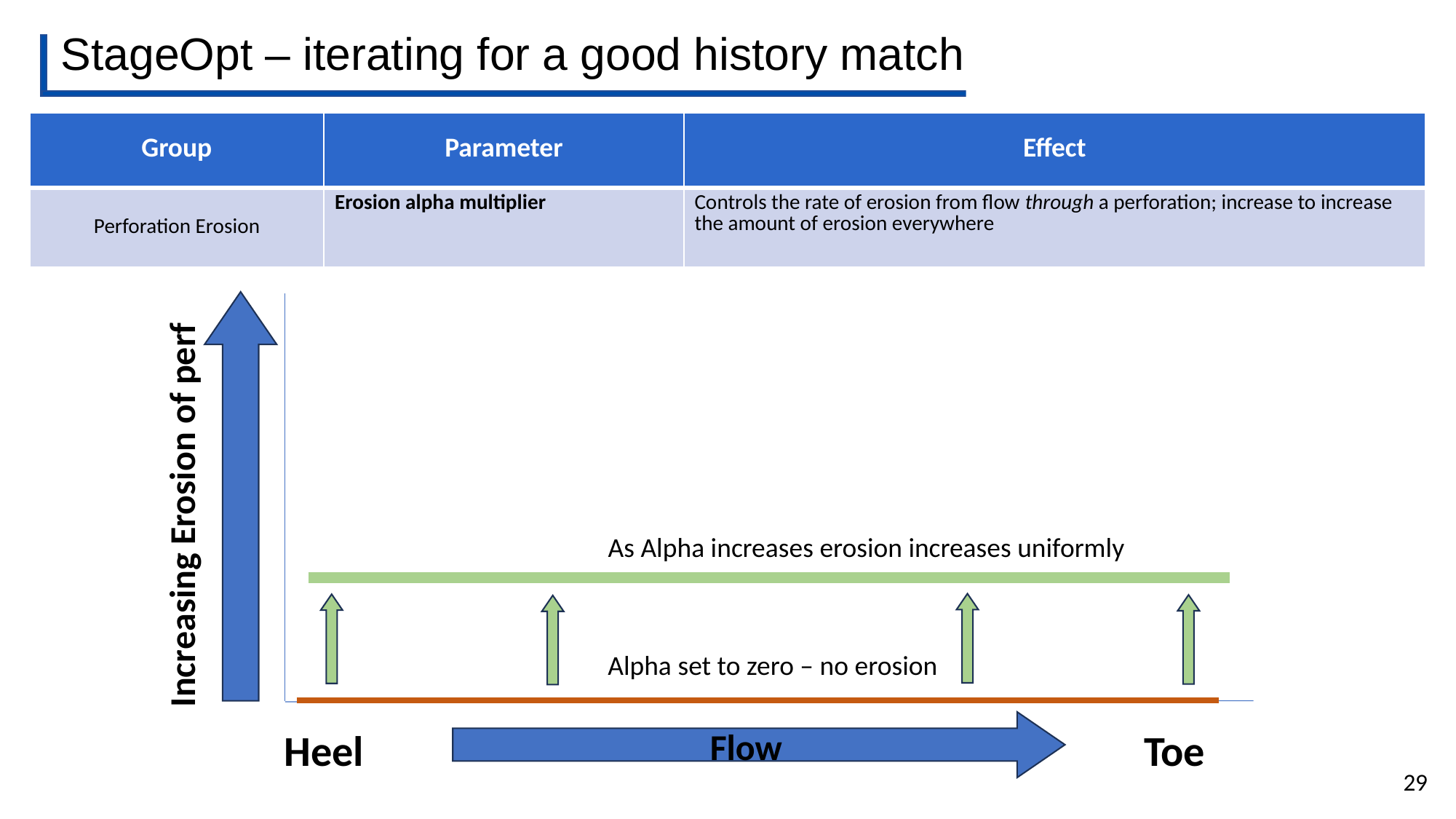

# StageOpt – iterating for a good history match

| Group | Parameter | Effect |
| --- | --- | --- |
| Perforation Erosion | Erosion alpha multiplier | Controls the rate of erosion from flow through a perforation; increase to increase the amount of erosion everywhere |

Increasing Erosion of perf
As Alpha increases erosion increases uniformly

Alpha set to zero – no erosion

Heel
Flow
Toe
29